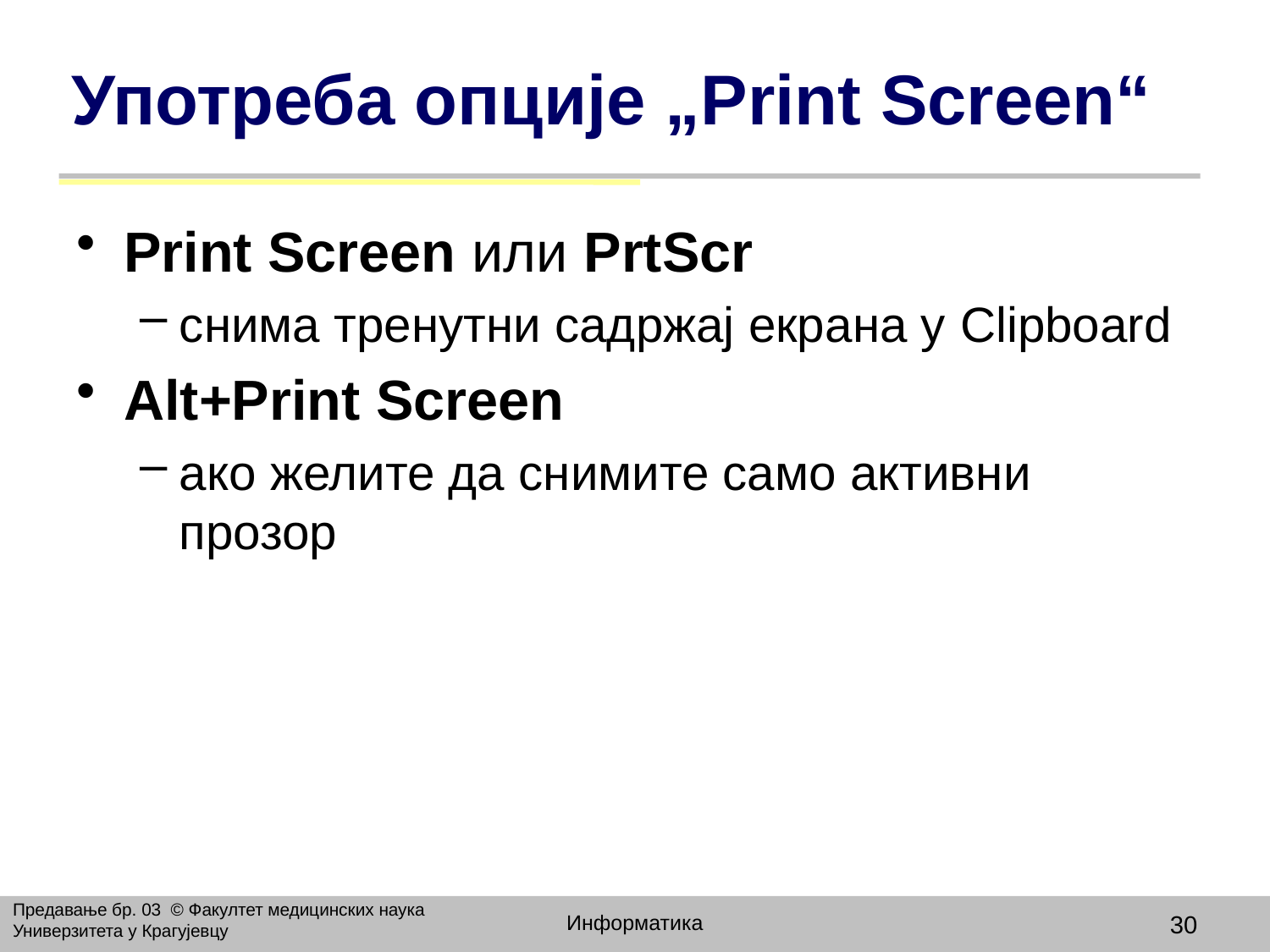

# Употреба опције „Print Screen“
Print Screen или PrtScr
снима тренутни садржај екрана у Clipboard
Alt+Print Screen
ако желите да снимите само активни прозор

Предавање бр. 03  © Факултет медицинских наука Универзитета у Крагујевцу
Информатика
30